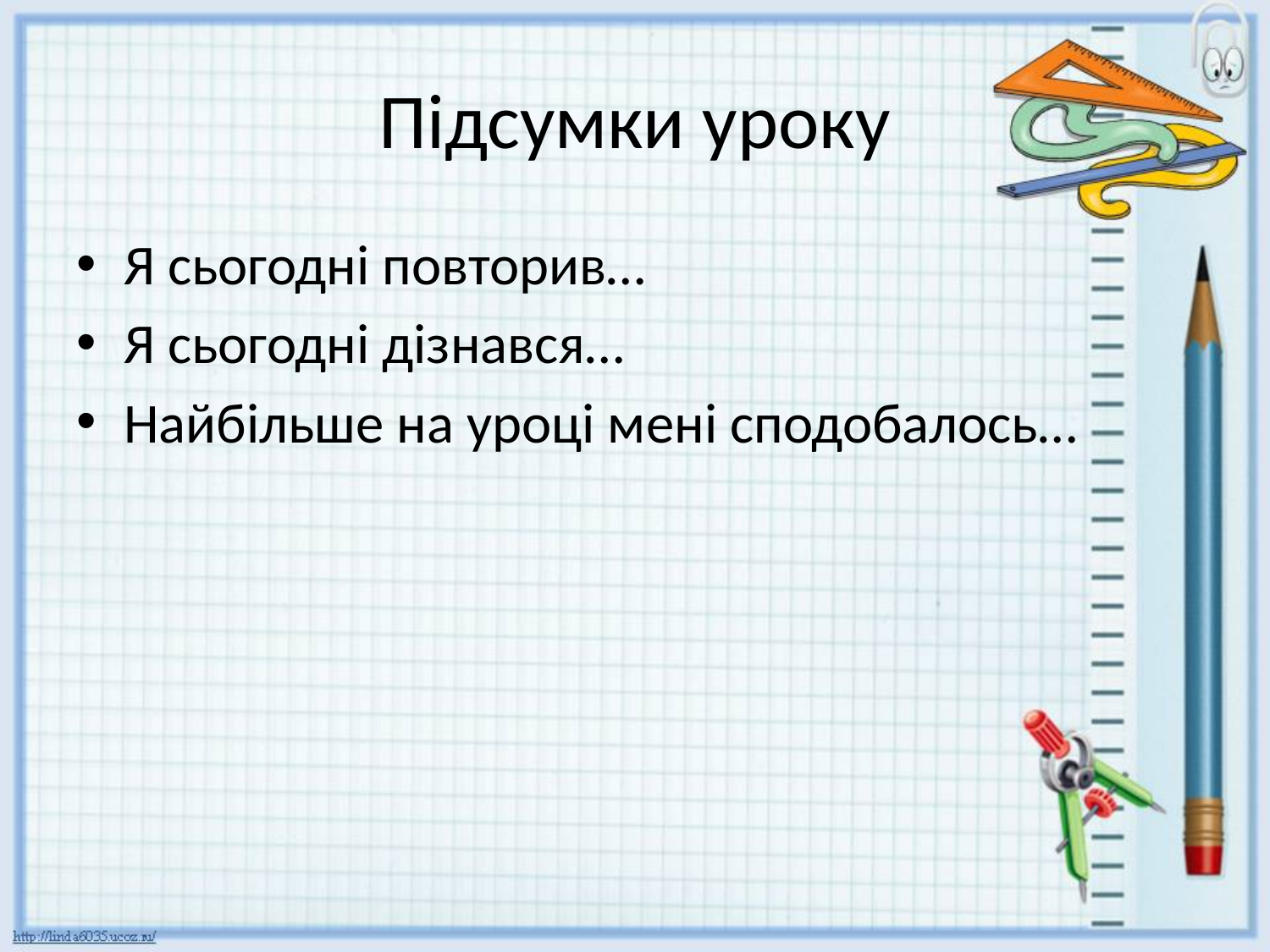

# Підсумки уроку
Я сьогодні повторив…
Я сьогодні дізнався…
Найбільше на уроці мені сподобалось…